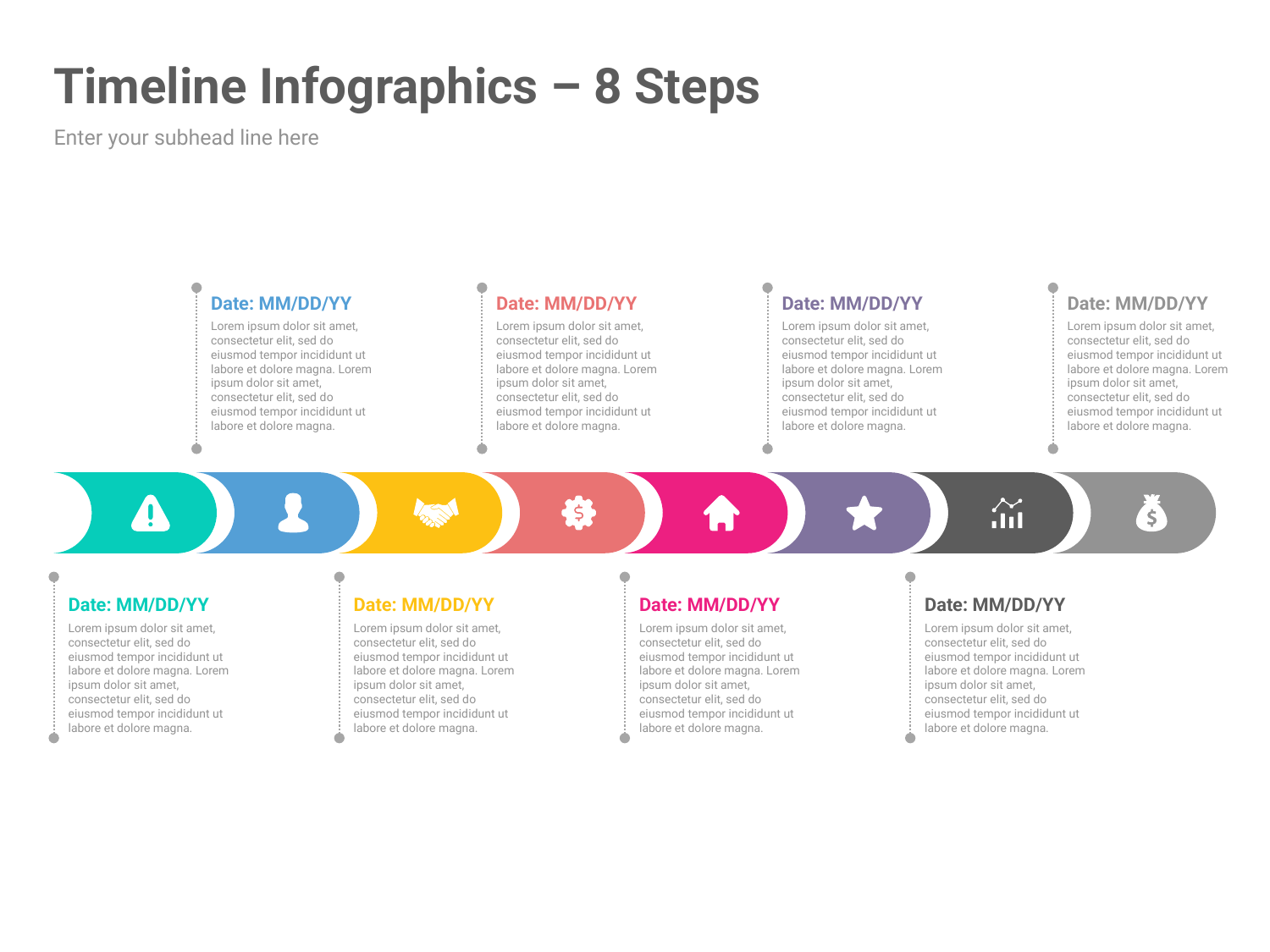

# Timeline Infographics – 8 Steps
Enter your subhead line here
Date: MM/DD/YY
Lorem ipsum dolor sit amet, consectetur elit, sed do eiusmod tempor incididunt ut labore et dolore magna. Lorem ipsum dolor sit amet, consectetur elit, sed do eiusmod tempor incididunt ut labore et dolore magna.
Date: MM/DD/YY
Lorem ipsum dolor sit amet, consectetur elit, sed do eiusmod tempor incididunt ut labore et dolore magna. Lorem ipsum dolor sit amet, consectetur elit, sed do eiusmod tempor incididunt ut labore et dolore magna.
Date: MM/DD/YY
Lorem ipsum dolor sit amet, consectetur elit, sed do eiusmod tempor incididunt ut labore et dolore magna. Lorem ipsum dolor sit amet, consectetur elit, sed do eiusmod tempor incididunt ut labore et dolore magna.
Date: MM/DD/YY
Lorem ipsum dolor sit amet, consectetur elit, sed do eiusmod tempor incididunt ut labore et dolore magna. Lorem ipsum dolor sit amet, consectetur elit, sed do eiusmod tempor incididunt ut labore et dolore magna.

Date: MM/DD/YY
Lorem ipsum dolor sit amet, consectetur elit, sed do eiusmod tempor incididunt ut labore et dolore magna. Lorem ipsum dolor sit amet, consectetur elit, sed do eiusmod tempor incididunt ut labore et dolore magna.
Date: MM/DD/YY
Lorem ipsum dolor sit amet, consectetur elit, sed do eiusmod tempor incididunt ut labore et dolore magna. Lorem ipsum dolor sit amet, consectetur elit, sed do eiusmod tempor incididunt ut labore et dolore magna.
Date: MM/DD/YY
Lorem ipsum dolor sit amet, consectetur elit, sed do eiusmod tempor incididunt ut labore et dolore magna. Lorem ipsum dolor sit amet, consectetur elit, sed do eiusmod tempor incididunt ut labore et dolore magna.
Date: MM/DD/YY
Lorem ipsum dolor sit amet, consectetur elit, sed do eiusmod tempor incididunt ut labore et dolore magna. Lorem ipsum dolor sit amet, consectetur elit, sed do eiusmod tempor incididunt ut labore et dolore magna.